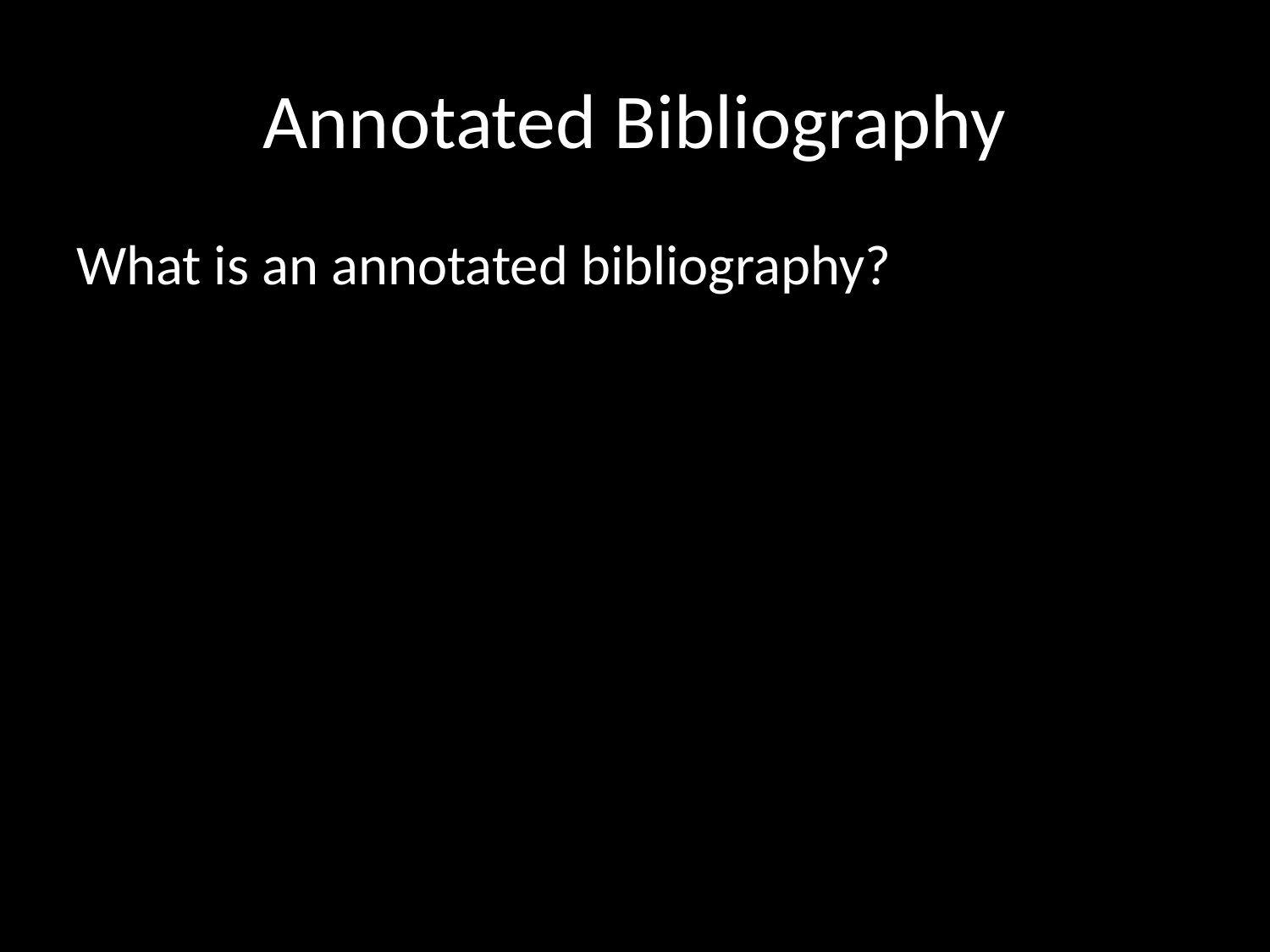

# Annotated Bibliography
What is an annotated bibliography?